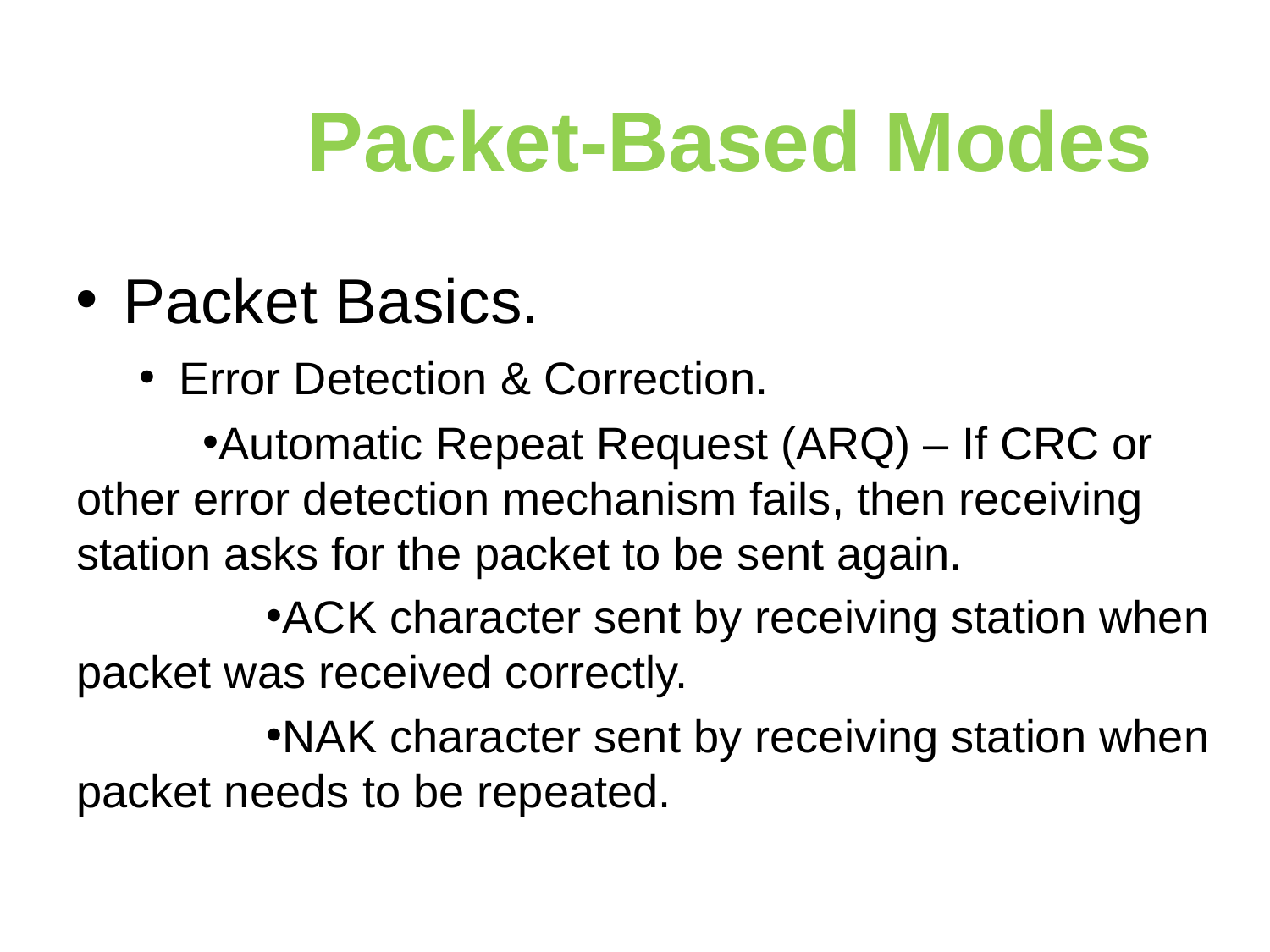

Packet-Based Modes
Packet Basics.
Error Detection & Correction.
Automatic Repeat Request (ARQ) – If CRC or other error detection mechanism fails, then receiving station asks for the packet to be sent again.
ACK character sent by receiving station when packet was received correctly.
NAK character sent by receiving station when packet needs to be repeated.